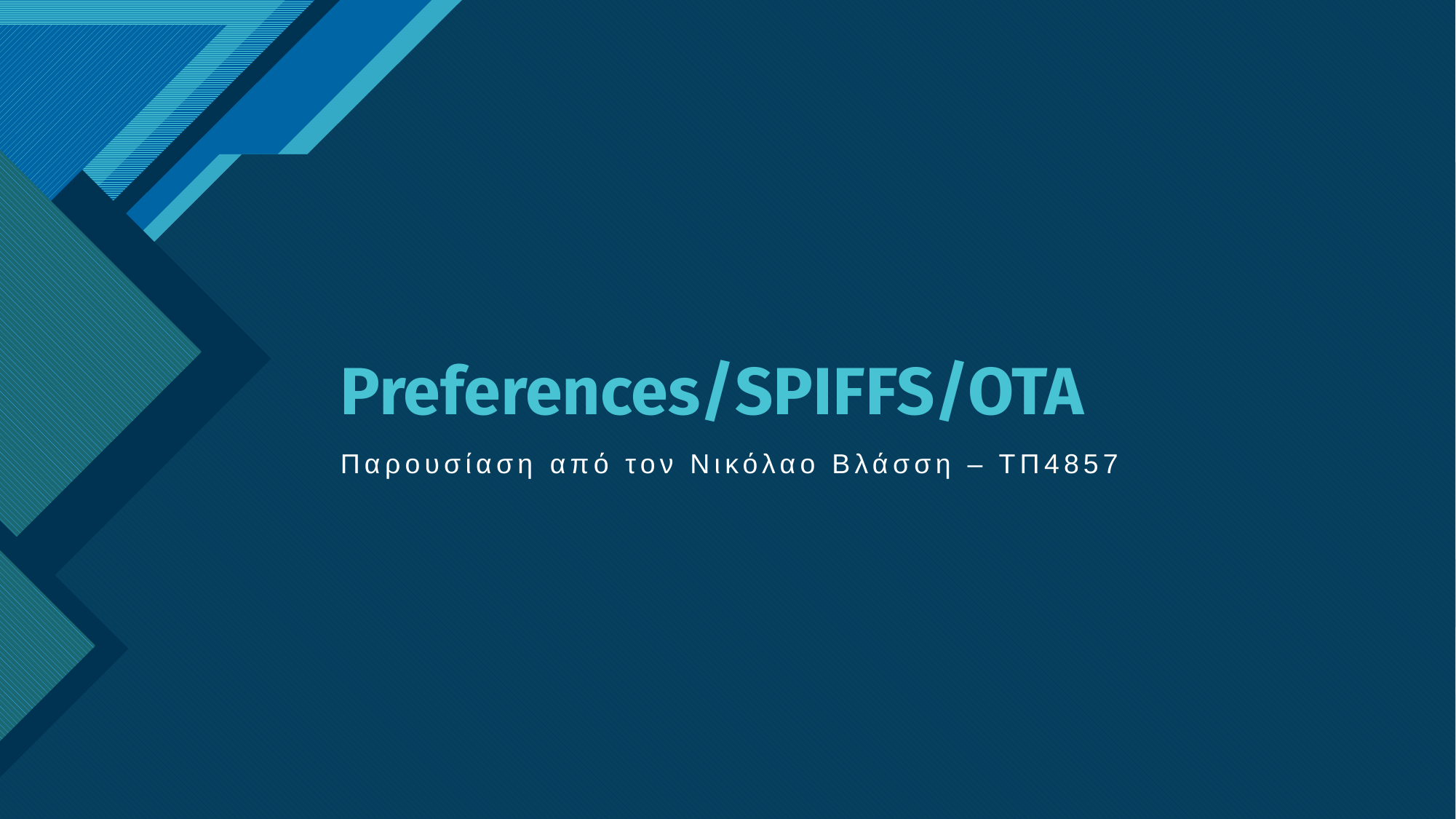

# Preferences/SPIFFS/OTA
Παρουσίαση από τον Νικόλαο Βλάσση – ΤΠ4857